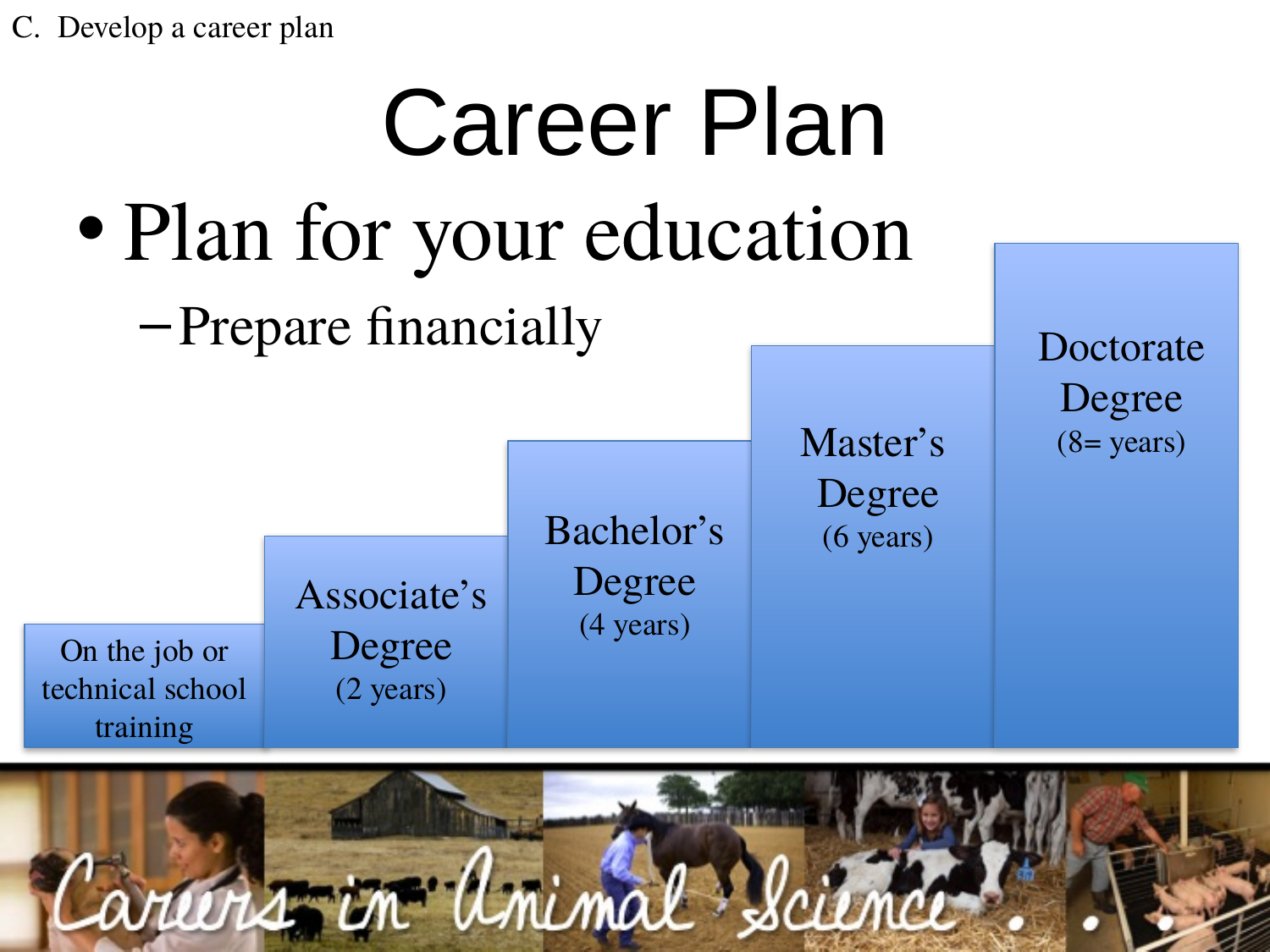

C.  Develop a career plan
# Career Plan
Plan for your education
Prepare financially

Doctorate
Degree
(8= years)

Master’s
Degree
(6 years)

Bachelor’s Degree
(4 years)

Associate’s Degree
(2 years)
On the job or technical school training